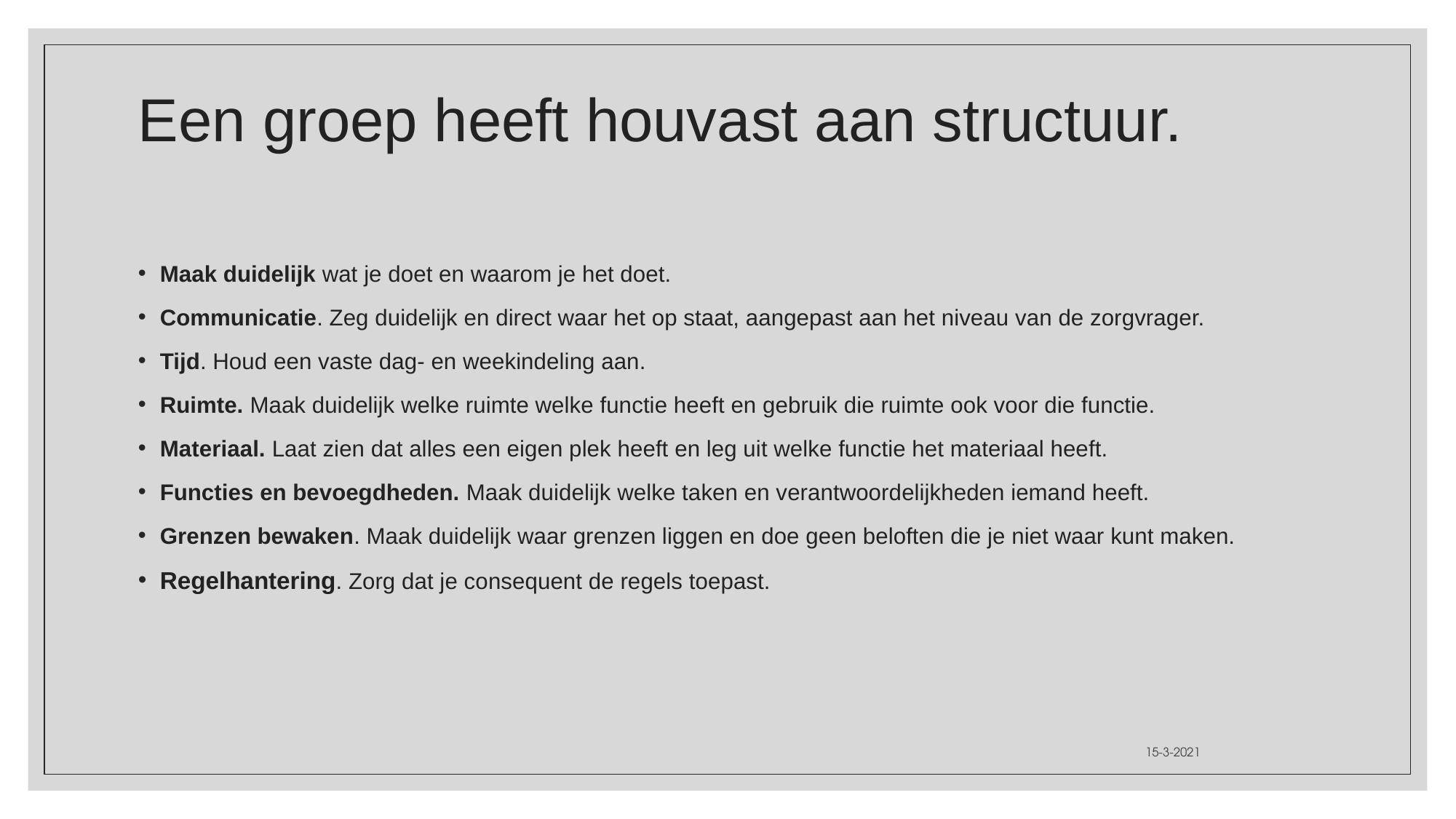

# Een groep heeft houvast aan structuur.
Maak duidelijk wat je doet en waarom je het doet.
Communicatie. Zeg duidelijk en direct waar het op staat, aangepast aan het niveau van de zorgvrager.
Tijd. Houd een vaste dag- en weekindeling aan.
Ruimte. Maak duidelijk welke ruimte welke functie heeft en gebruik die ruimte ook voor die functie.
Materiaal. Laat zien dat alles een eigen plek heeft en leg uit welke functie het materiaal heeft.
Functies en bevoegdheden. Maak duidelijk welke taken en verantwoordelijkheden iemand heeft.
Grenzen bewaken. Maak duidelijk waar grenzen liggen en doe geen beloften die je niet waar kunt maken.
Regelhantering. Zorg dat je consequent de regels toepast.

15-3-2021